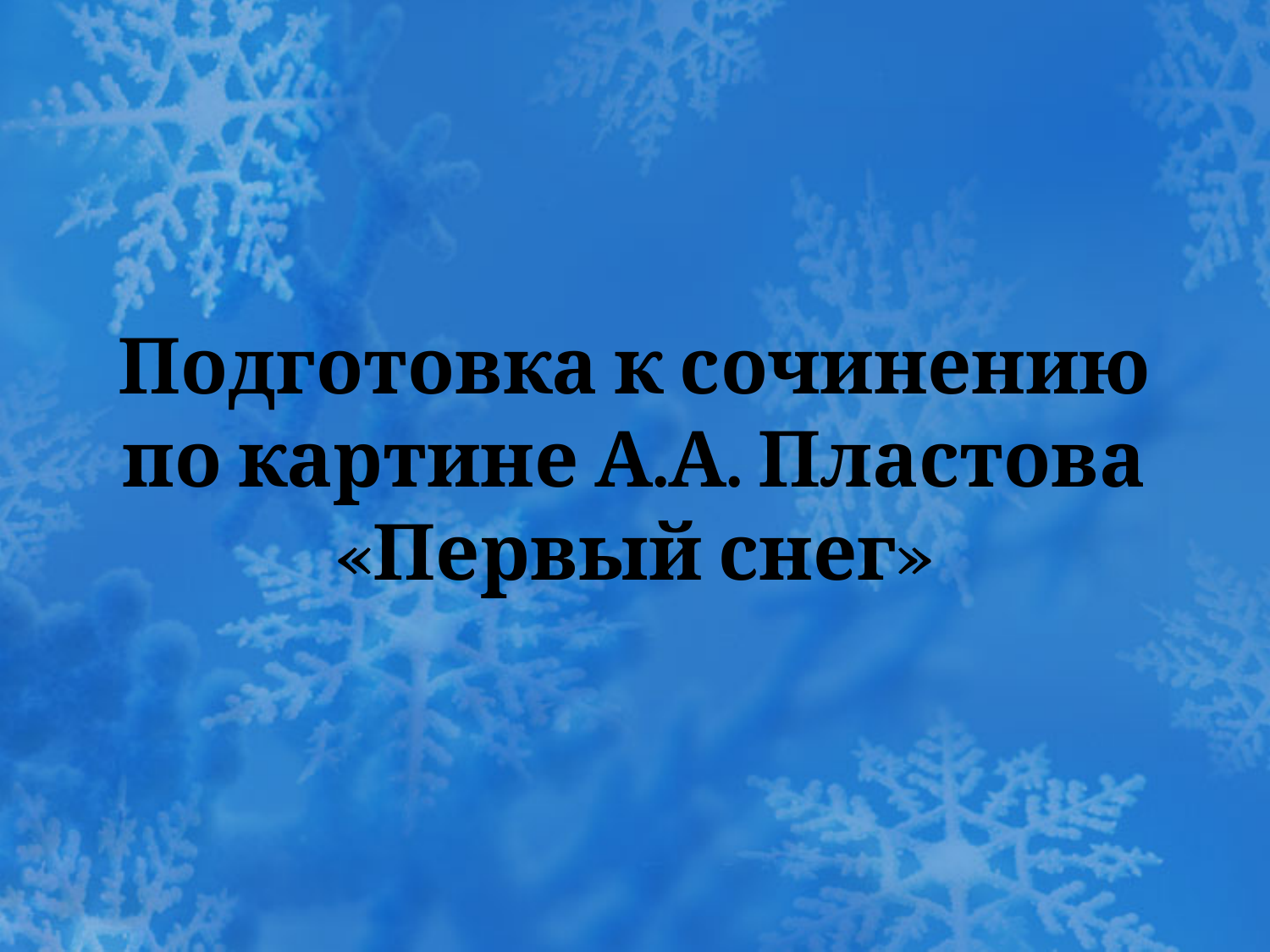

# Подготовка к сочинению по картине А.А. Пластова «Первый снег»